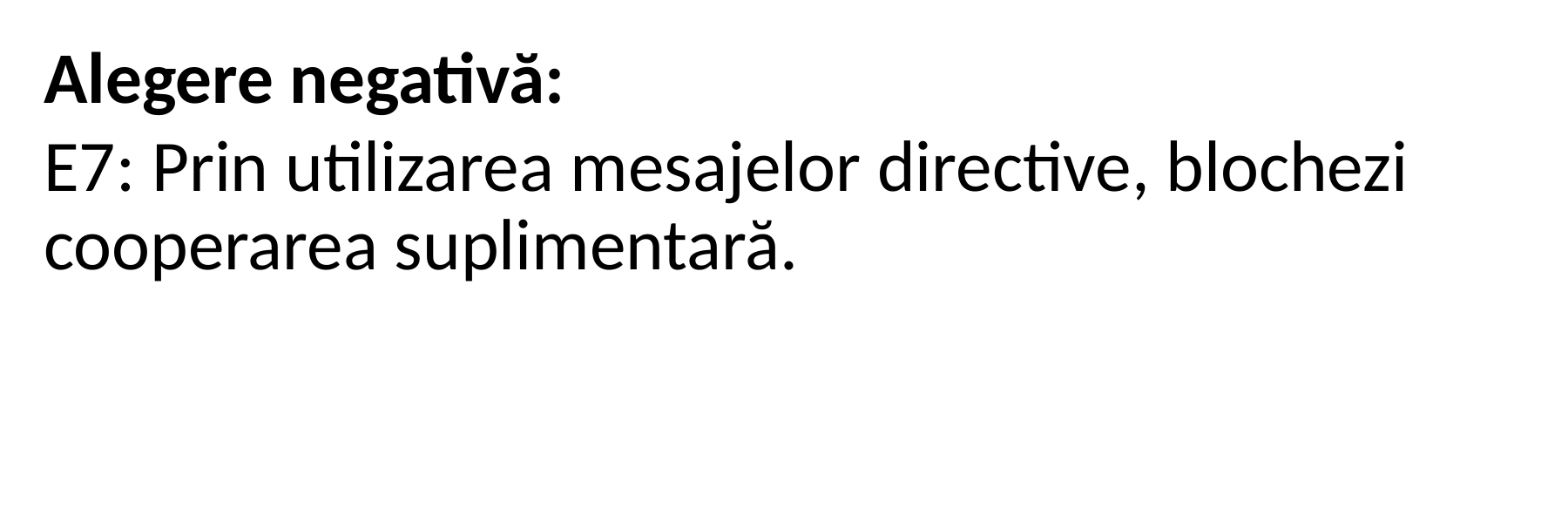

Alegere negativă:
E7: Prin utilizarea mesajelor directive, blochezi cooperarea suplimentară.